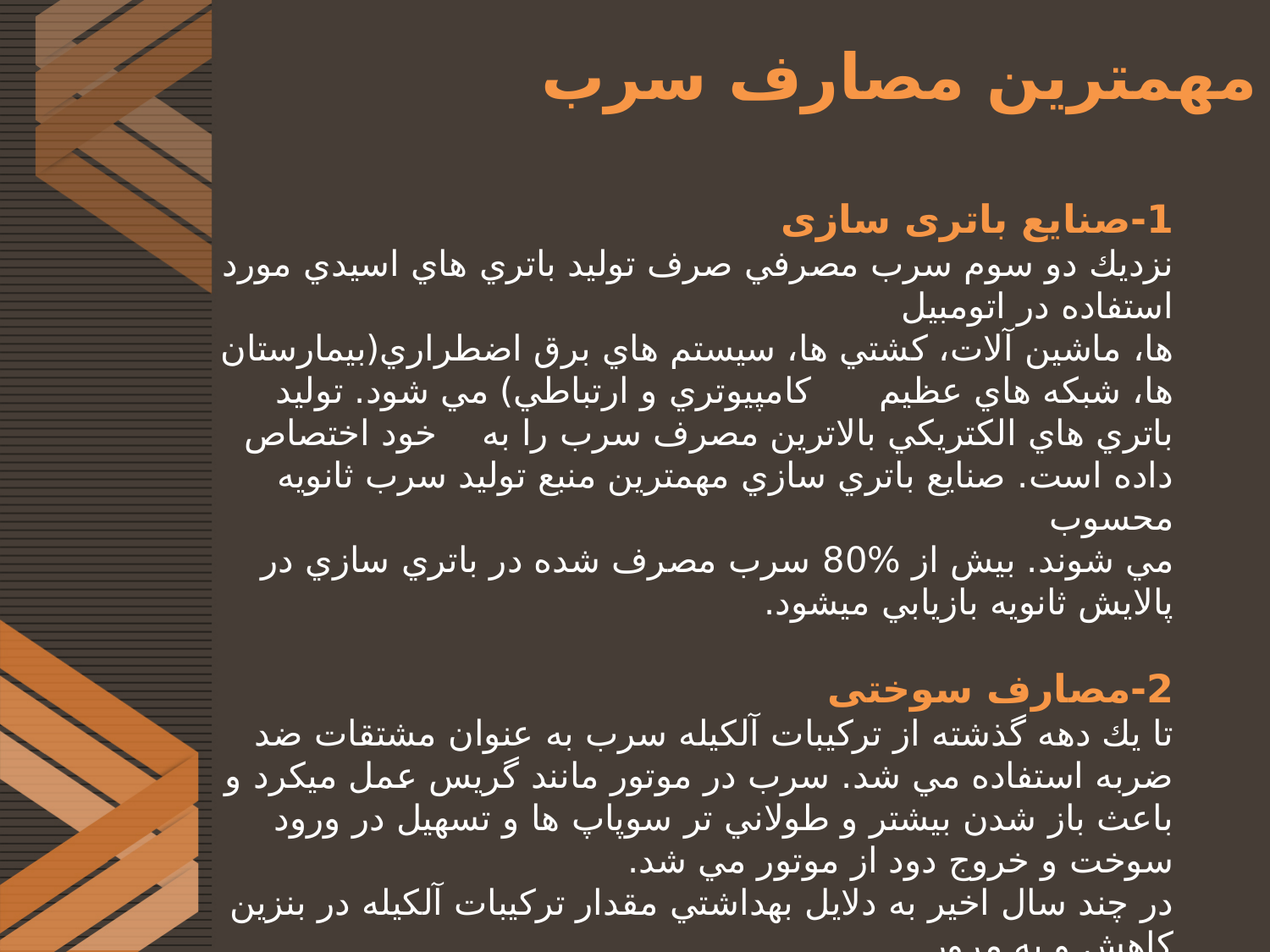

# مهمترین مصارف سرب
1-صنایع باتری سازی
نزديك دو سوم سرب مصرفي صرف توليد باتري هاي اسيدي مورد استفاده در اتومبيل
ها، ماشين آلات، كشتي ها، سيستم هاي برق اضطراري(بيمارستان ها، شبکه هاي عظيم      كامپيوتري و ارتباطي) مي شود. توليد باتري هاي الکتريکي بالاترين مصرف سرب را به    خود اختصاص داده است. صنايع باتري سازي مهمترين منبع توليد سرب ثانويه محسوب
مي شوند. بيش از %80 سرب مصرف شده در باتري سازي در پالايش ثانويه بازيابي میشود.
2-مصارف سوختی
تا يك دهه گذشته از تركيبات آلکيله سرب به عنوان مشتقات ضد ضربه استفاده مي شد. سرب در موتور مانند گريس عمل ميكرد و باعث باز شدن بيشتر و طولاني تر سوپاپ ها و تسهيل در ورود سوخت و خروج دود از موتور مي شد.
در چند سال اخير به دلايل بهداشتي مقدار تركيبات آلکيله در بنزين كاهش و به مرور
تركيبات جديدي جايگزين شده اند .